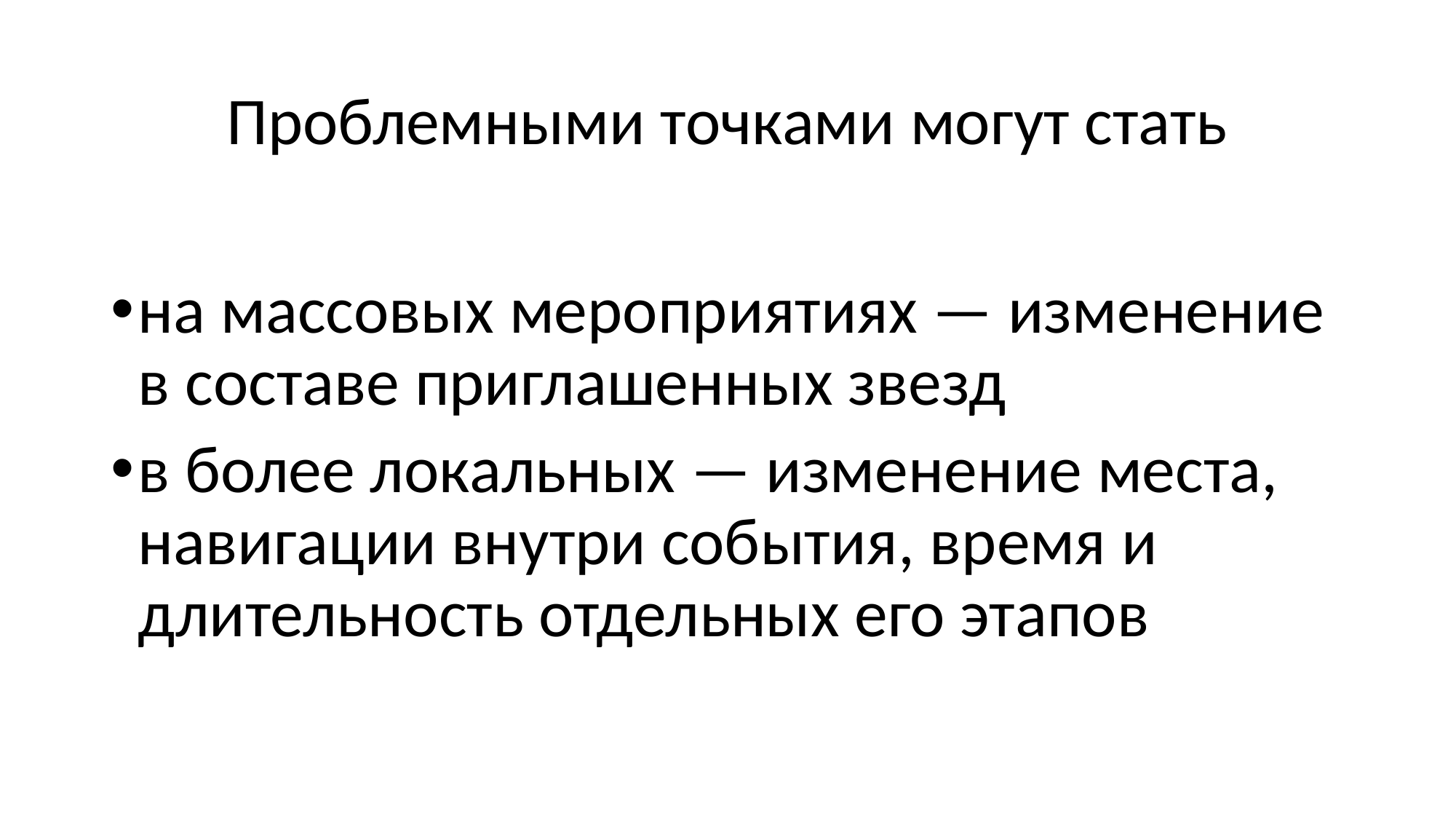

# Проблемными точками могут стать
на массовых мероприятиях — изменение в составе приглашенных звезд
в более локальных — изменение места, навигации внутри события, время и длительность отдельных его этапов